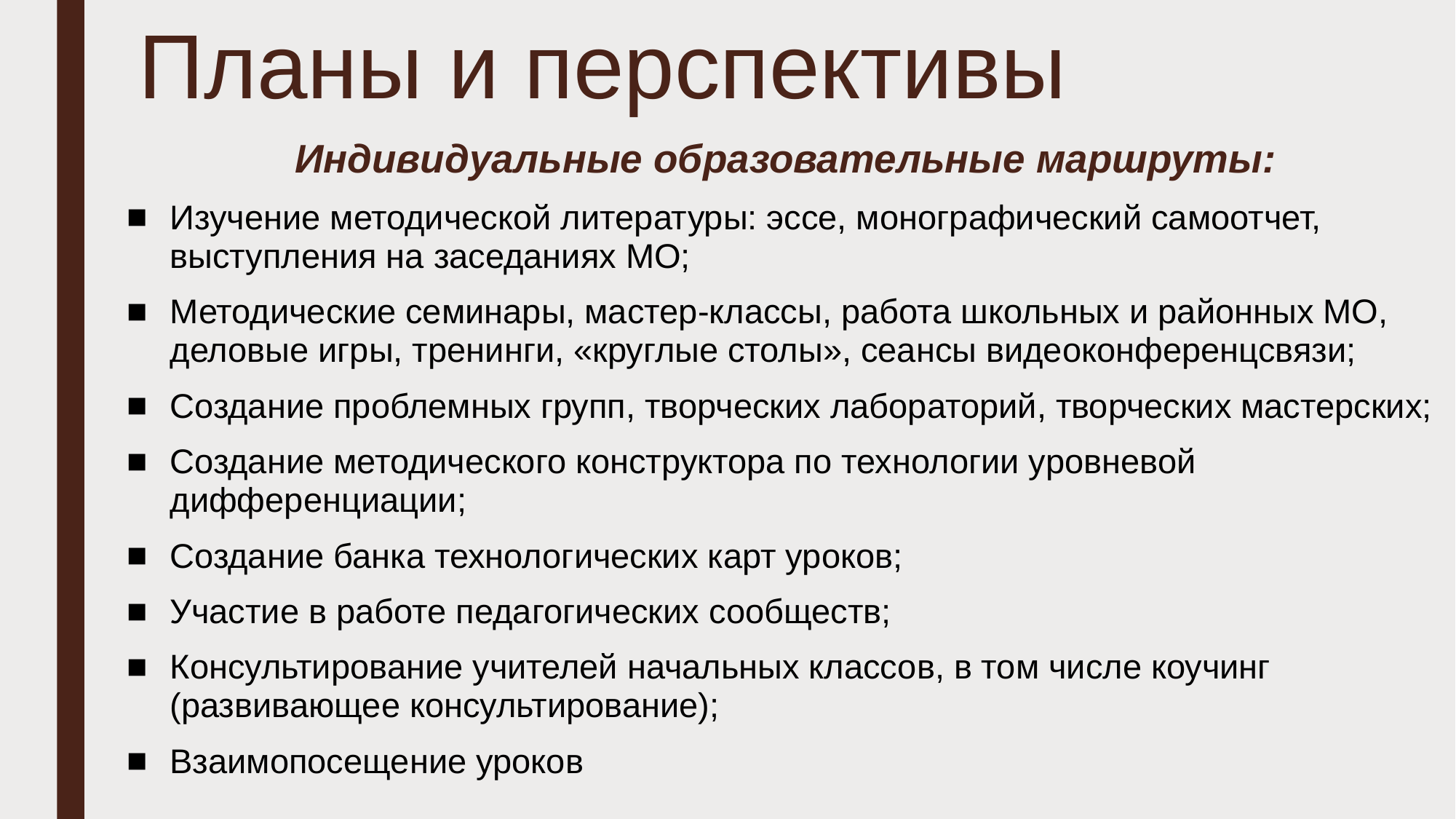

# Планы и перспективы
Индивидуальные образовательные маршруты:
Изучение методической литературы: эссе, монографический самоотчет, выступления на заседаниях МО;
Методические семинары, мастер-классы, работа школьных и районных МО, деловые игры, тренинги, «круглые столы», сеансы видеоконференцсвязи;
Создание проблемных групп, творческих лабораторий, творческих мастерских;
Создание методического конструктора по технологии уровневой дифференциации;
Создание банка технологических карт уроков;
Участие в работе педагогических сообществ;
Консультирование учителей начальных классов, в том числе коучинг (развивающее консультирование);
Взаимопосещение уроков